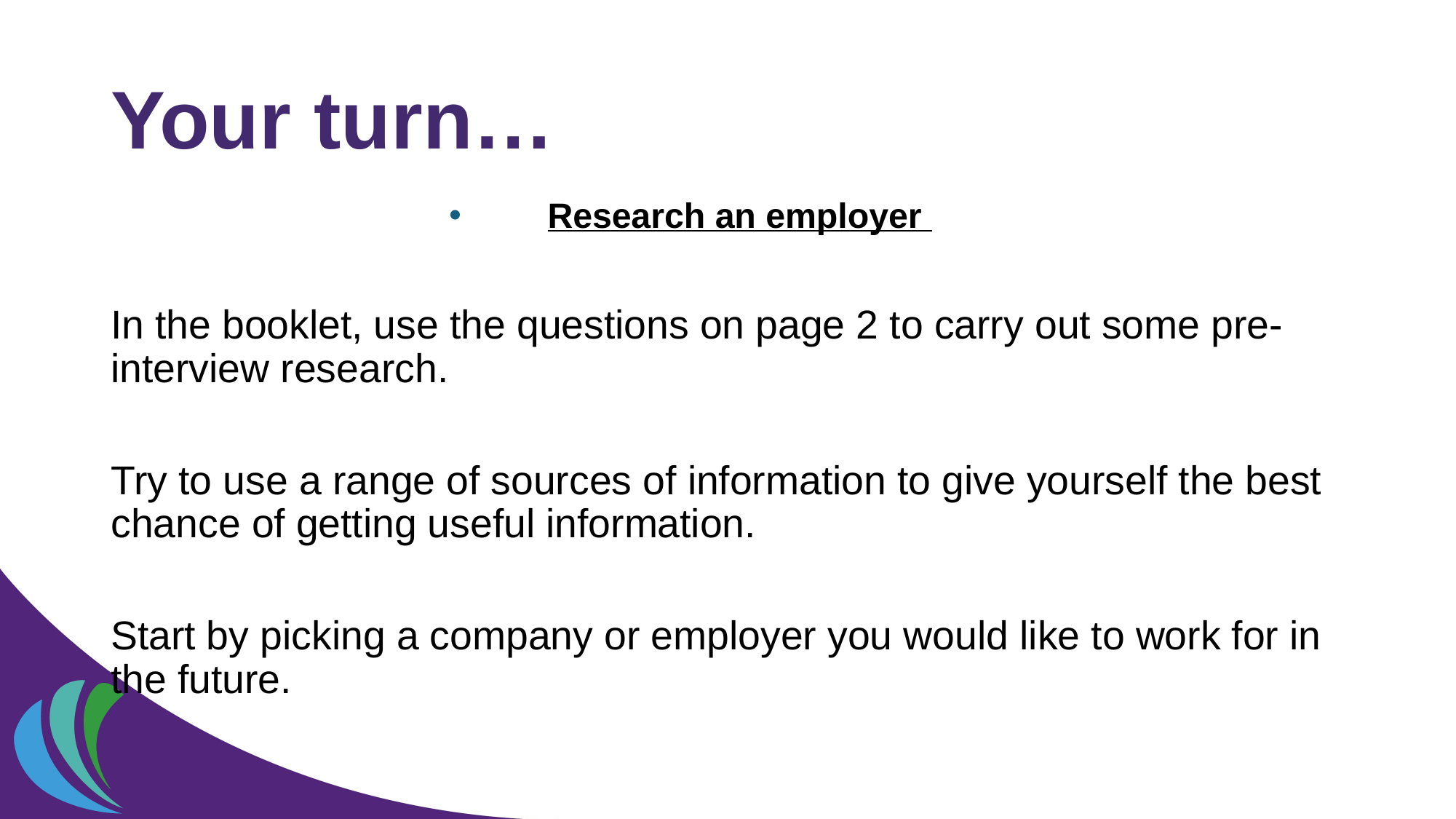

# Your turn…
Research an employer

In the booklet, use the questions on page 2 to carry out some pre-interview research.

Try to use a range of sources of information to give yourself the best chance of getting useful information.

Start by picking a company or employer you would like to work for in the future.